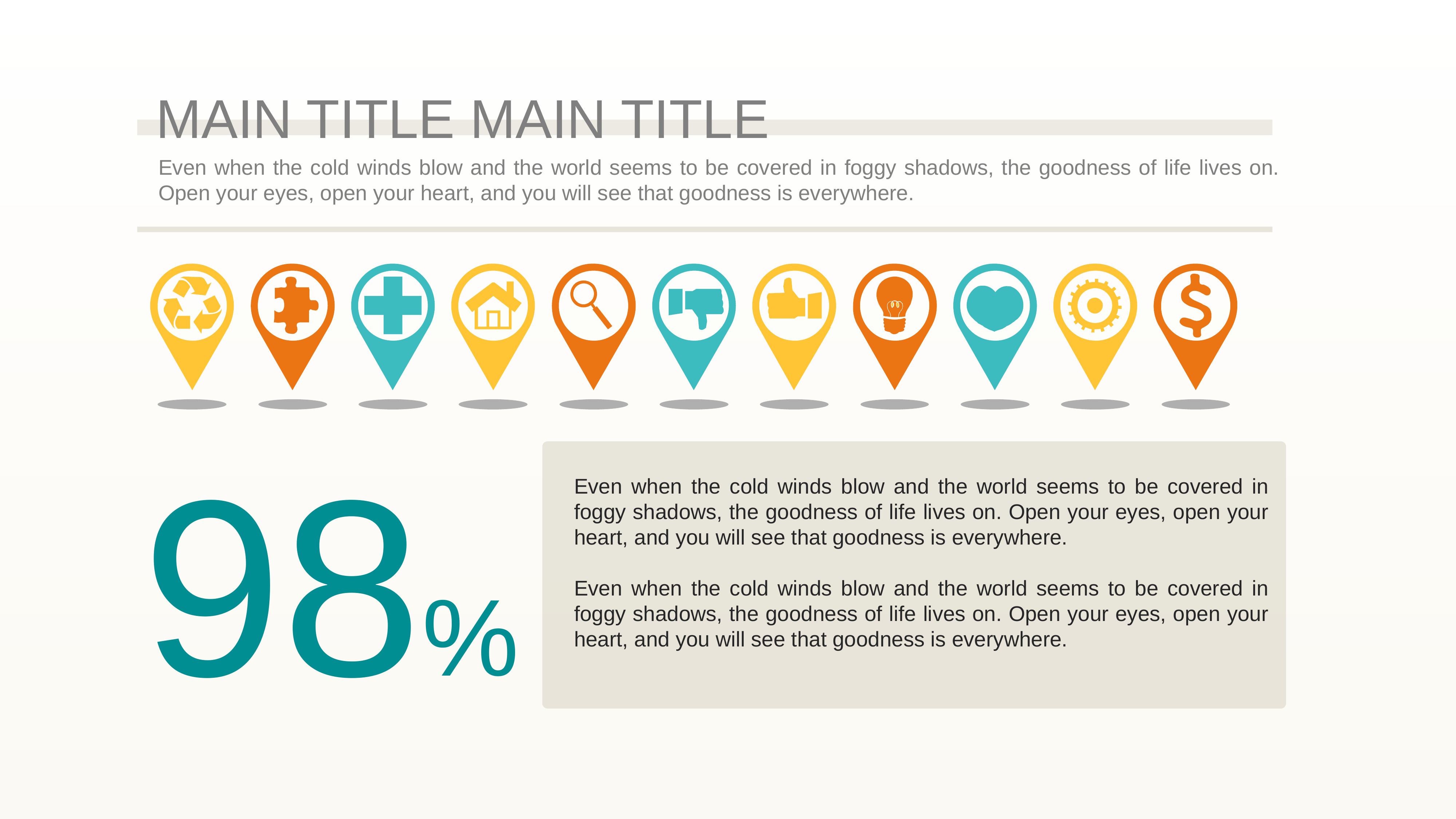

MAIN TITLE MAIN TITLE

Even when the cold winds blow and the world seems to be covered in foggy shadows, the goodness of life lives on. Open your eyes, open your heart, and you will see that goodness is everywhere.

98%

Even when the cold winds blow and the world seems to be covered in foggy shadows, the goodness of life lives on. Open your eyes, open your heart, and you will see that goodness is everywhere.

Even when the cold winds blow and the world seems to be covered in foggy shadows, the goodness of life lives on. Open your eyes, open your heart, and you will see that goodness is everywhere.